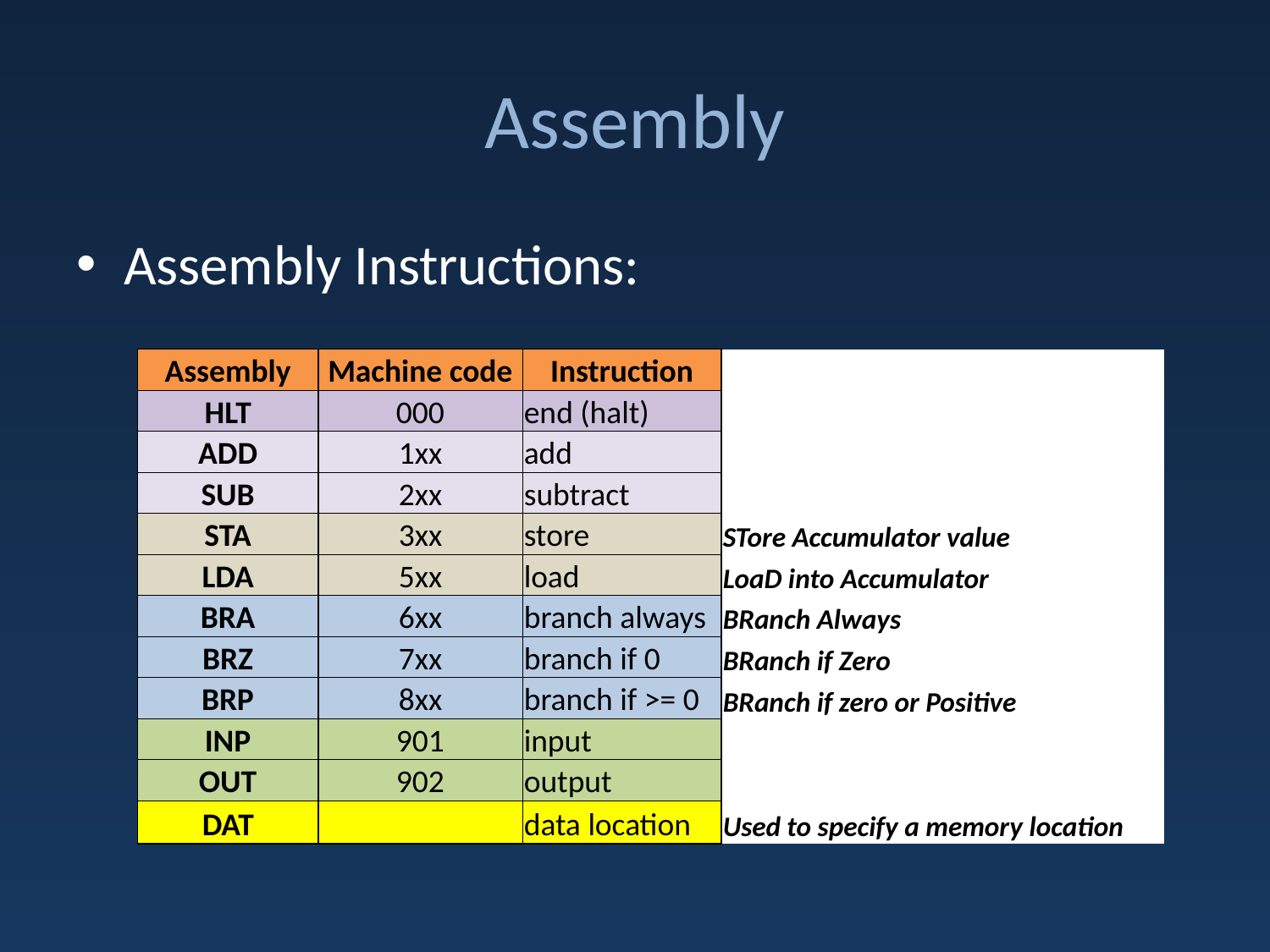

# Assembly
Assembly Instructions:
| Assembly | Machine code | Instruction |  |
| --- | --- | --- | --- |
| HLT | 000 | end (halt) |  |
| ADD | 1xx | add |  |
| SUB | 2xx | subtract |  |
| STA | 3xx | store | STore Accumulator value |
| LDA | 5xx | load | LoaD into Accumulator |
| BRA | 6xx | branch always | BRanch Always |
| BRZ | 7xx | branch if 0 | BRanch if Zero |
| BRP | 8xx | branch if >= 0 | BRanch if zero or Positive |
| INP | 901 | input |  |
| OUT | 902 | output |  |
| DAT |  | data location | Used to specify a memory location |